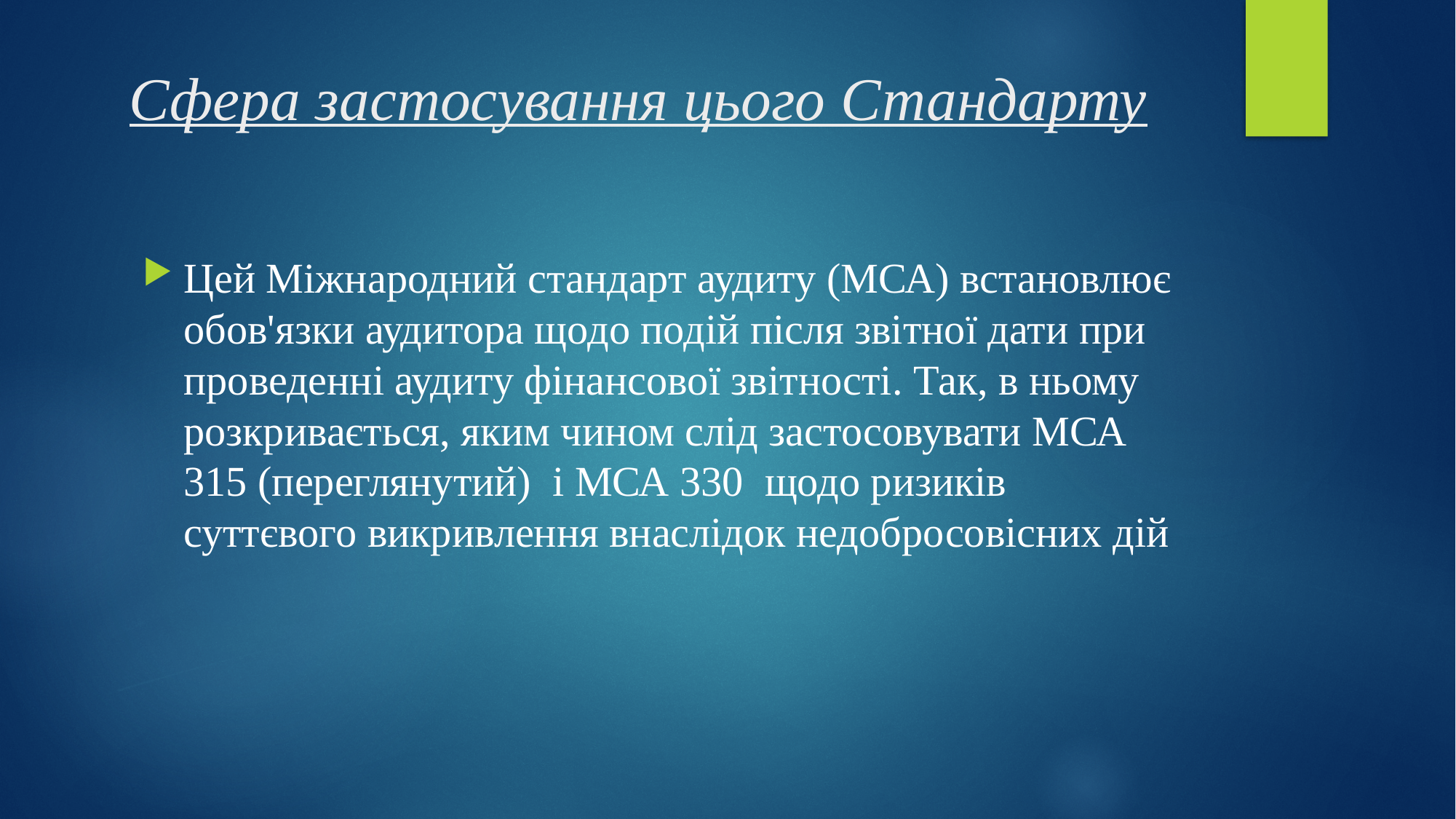

# Сфера застосування цього Стандарту
Цей Міжнародний стандарт аудиту (МСА) встановлює обов'язки аудитора щодо подій після звітної дати при проведенні аудиту фінансової звітності. Так, в ньому розкривається, яким чином слід застосовувати МСА 315 (переглянутий)  і МСА 330  щодо ризиків суттєвого викривлення внаслідок недобросовісних дій